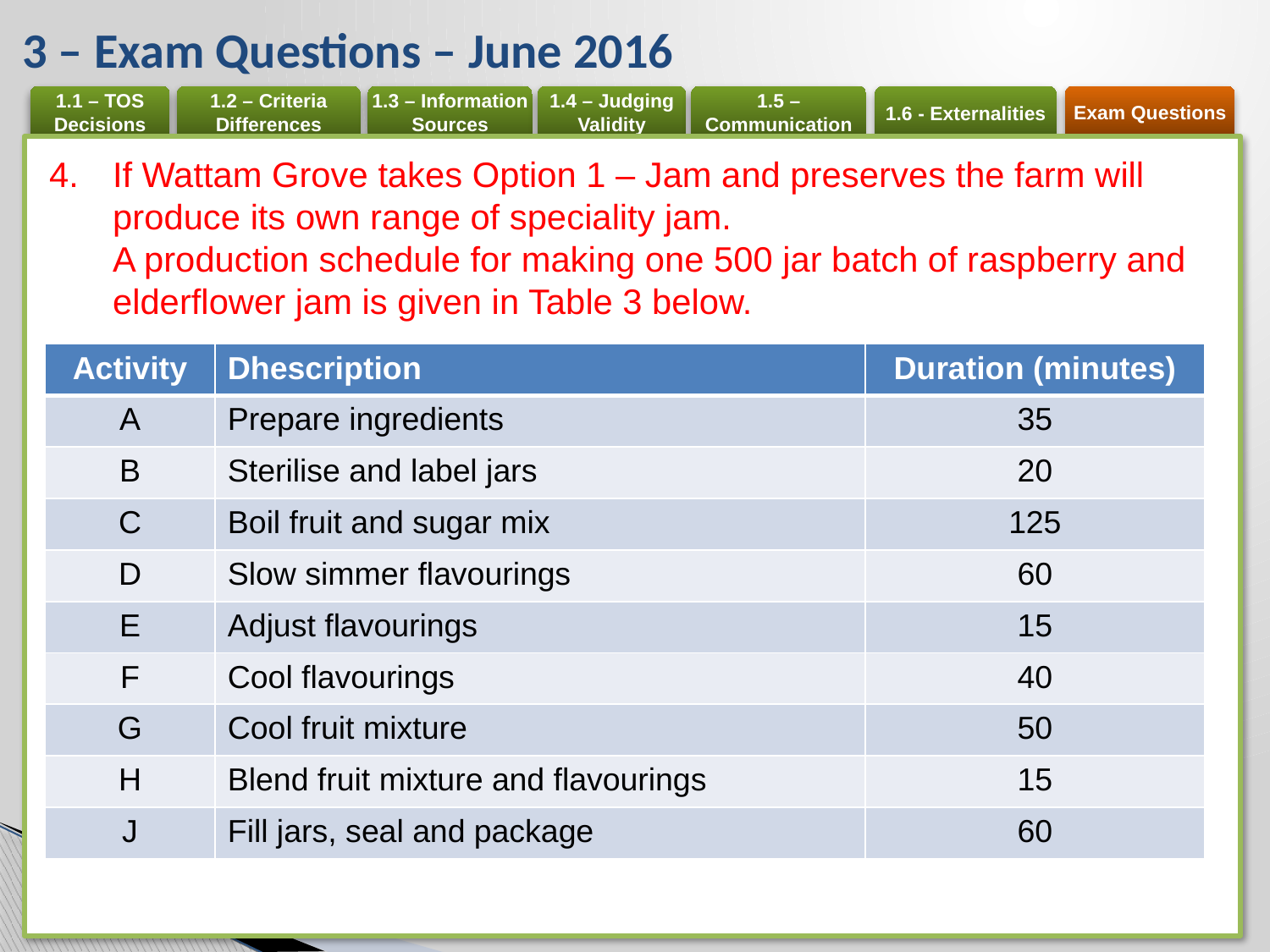

# 3 – Exam Questions – June 2016
If Wattam Grove takes Option 1 – Jam and preserves the farm will produce its own range of speciality jam.
A production schedule for making one 500 jar batch of raspberry and elderflower jam is given in Table 3 below.

| Activity | Dhescription | Duration (minutes) |
| --- | --- | --- |
| A | Prepare ingredients | 35 |
| B | Sterilise and label jars | 20 |
| C | Boil fruit and sugar mix | 125 |
| D | Slow simmer flavourings | 60 |
| E | Adjust flavourings | 15 |
| F | Cool flavourings | 40 |
| G | Cool fruit mixture | 50 |
| H | Blend fruit mixture and flavourings | 15 |
| J | Fill jars, seal and package | 60 |